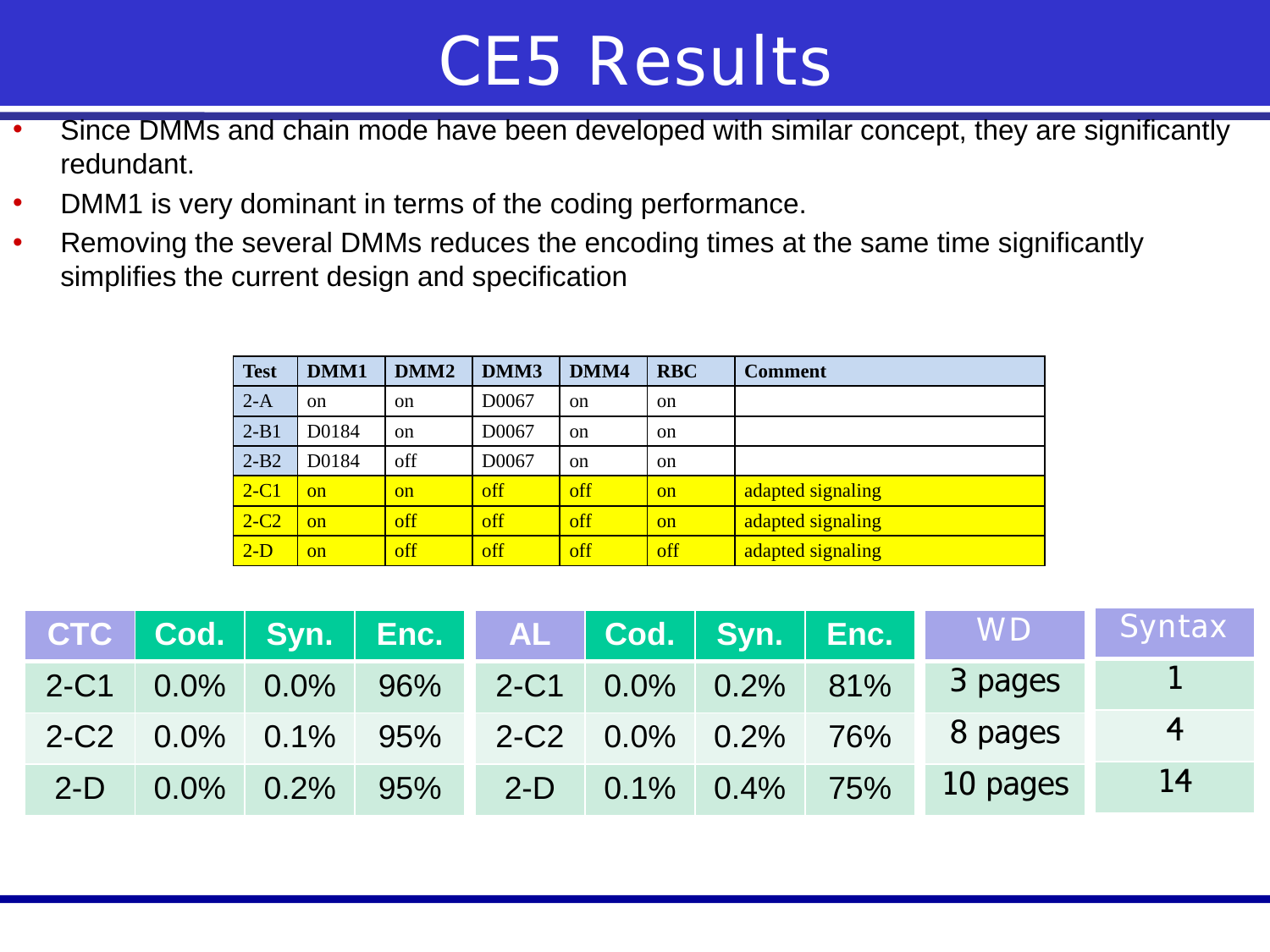

# CE5 Results
Since DMMs and chain mode have been developed with similar concept, they are significantly redundant.
DMM1 is very dominant in terms of the coding performance.
Removing the several DMMs reduces the encoding times at the same time significantly simplifies the current design and specification

| Test | DMM1 | DMM2 | DMM3 | DMM4 | RBC | Comment |
| --- | --- | --- | --- | --- | --- | --- |
| 2-A | on | on | D0067 | on | on |  |
| 2-B1 | D0184 | on | D0067 | on | on |  |
| 2-B2 | D0184 | off | D0067 | on | on |  |
| 2-C1 | on | on | off | off | on | adapted signaling |
| 2-C2 | on | off | off | off | on | adapted signaling |
| 2-D | on | off | off | off | off | adapted signaling |
| Syntax |
| --- |
| 1 |
| 4 |
| 14 |
| CTC | Cod. | Syn. | Enc. |
| --- | --- | --- | --- |
| 2-C1 | 0.0% | 0.0% | 96% |
| 2-C2 | 0.0% | 0.1% | 95% |
| 2-D | 0.0% | 0.2% | 95% |
| AL | Cod. | Syn. | Enc. |
| --- | --- | --- | --- |
| 2-C1 | 0.0% | 0.2% | 81% |
| 2-C2 | 0.0% | 0.2% | 76% |
| 2-D | 0.1% | 0.4% | 75% |
| WD |
| --- |
| 3 pages |
| 8 pages |
| 10 pages |
2